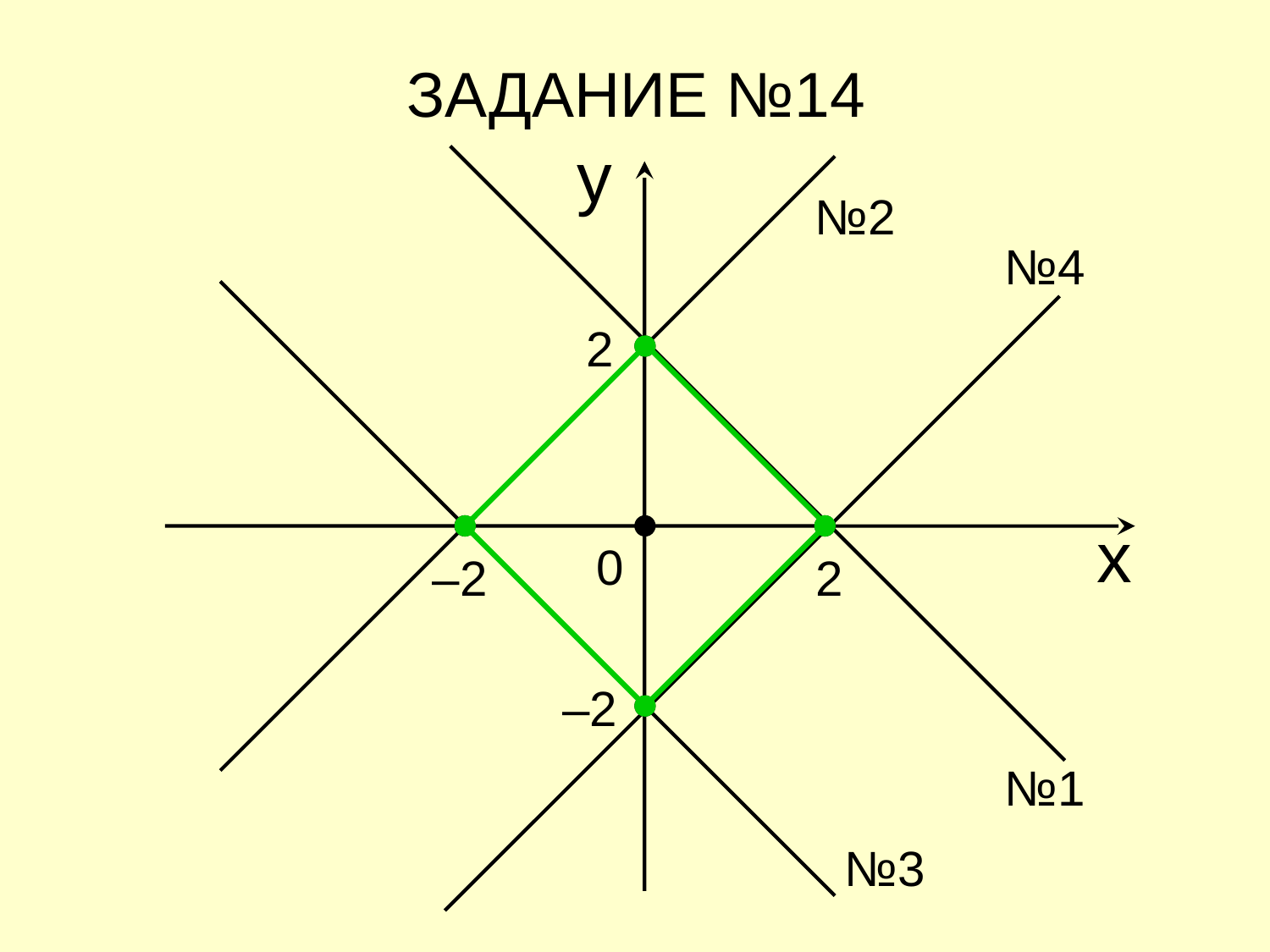

ЗАДАНИЕ №14
y

№2
№4

2

х

0

–2
2
–2

№1
№3